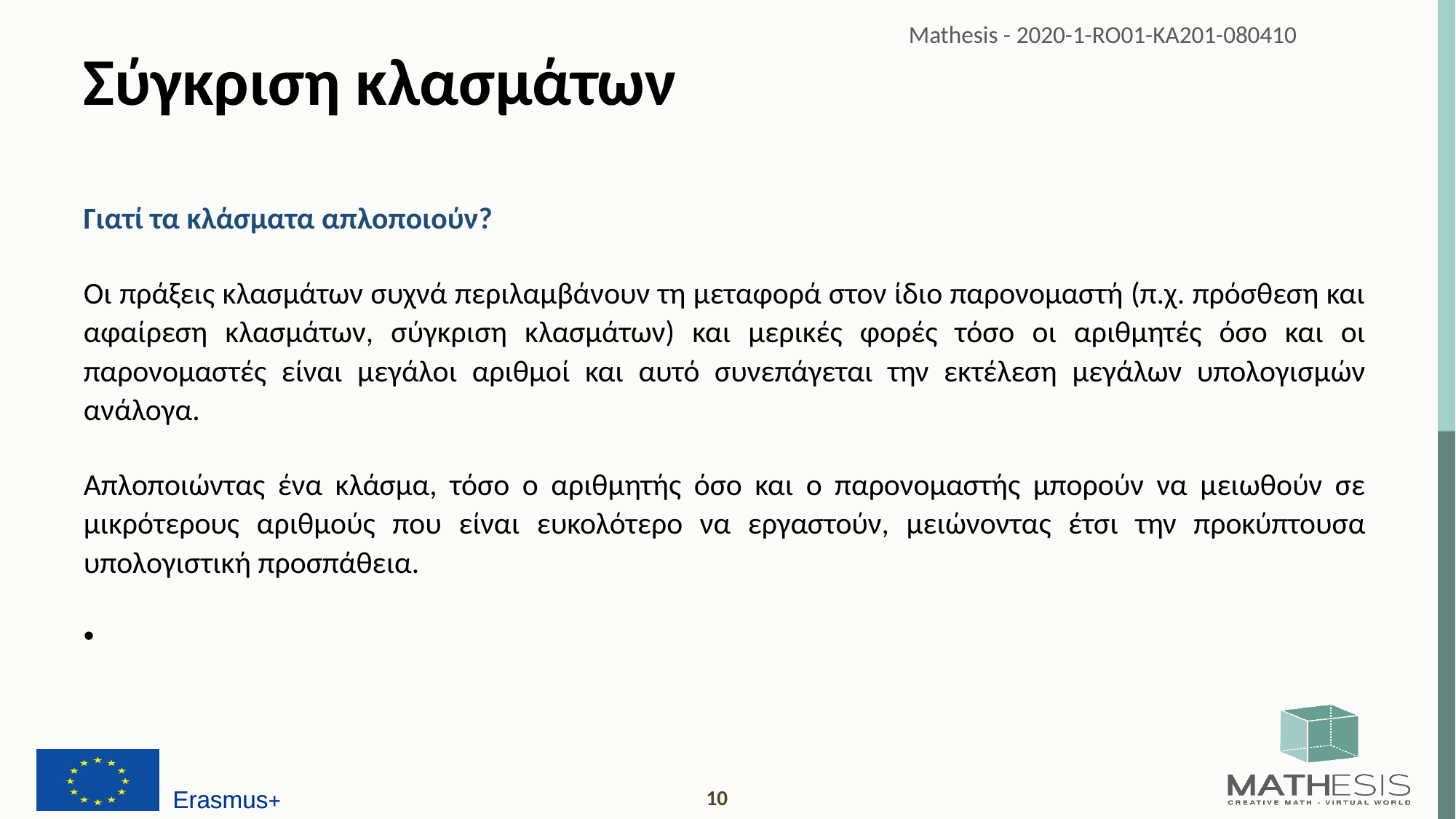

# Σύγκριση κλασμάτων

Γιατί τα κλάσματα απλοποιούν?
Οι πράξεις κλασμάτων συχνά περιλαμβάνουν τη μεταφορά στον ίδιο παρονομαστή (π.χ. πρόσθεση και αφαίρεση κλασμάτων, σύγκριση κλασμάτων) και μερικές φορές τόσο οι αριθμητές όσο και οι παρονομαστές είναι μεγάλοι αριθμοί και αυτό συνεπάγεται την εκτέλεση μεγάλων υπολογισμών ανάλογα.
Απλοποιώντας ένα κλάσμα, τόσο ο αριθμητής όσο και ο παρονομαστής μπορούν να μειωθούν σε μικρότερους αριθμούς που είναι ευκολότερο να εργαστούν, μειώνοντας έτσι την προκύπτουσα υπολογιστική προσπάθεια.